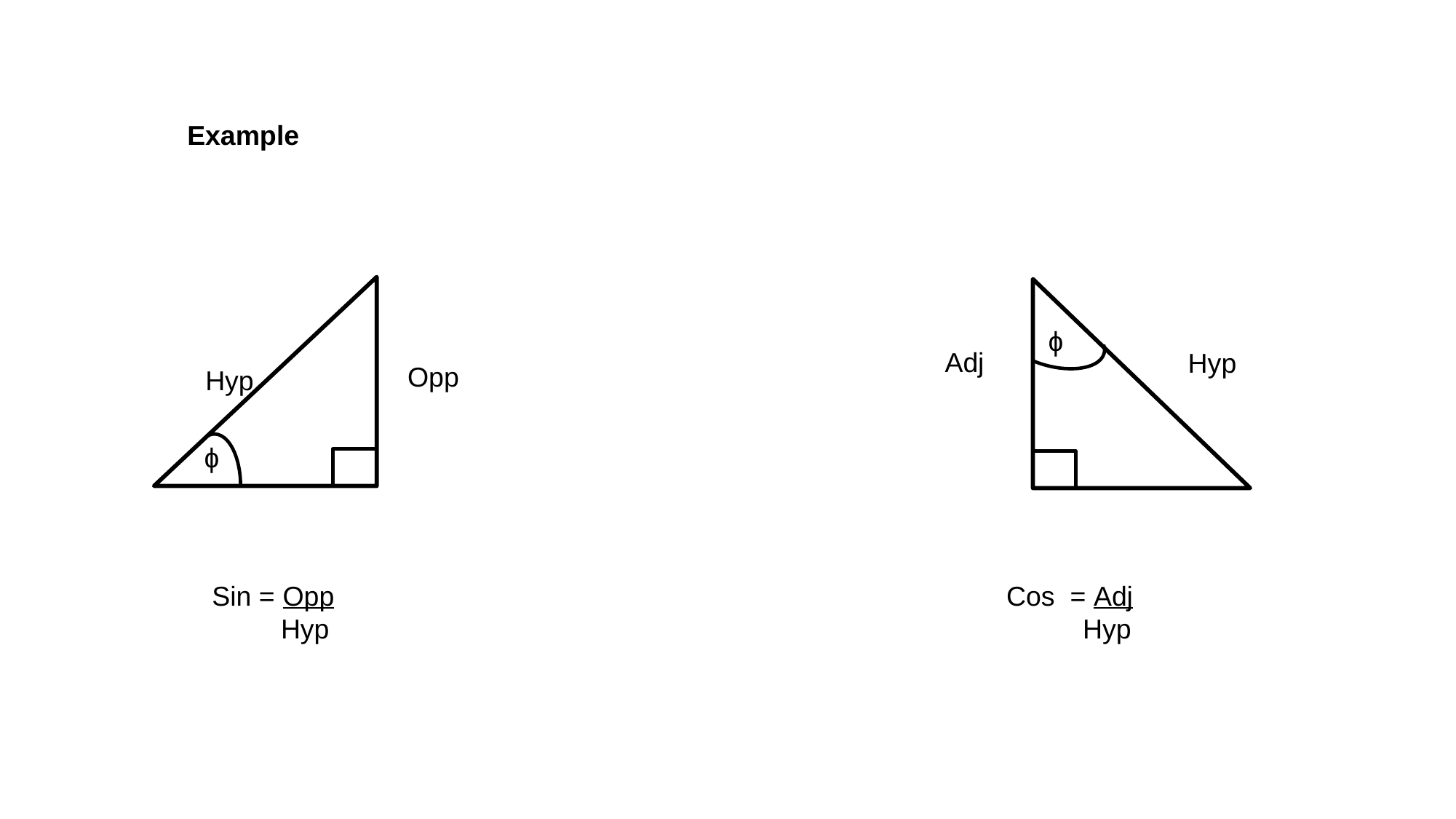

Example

ɸ
Adj
Hyp
Opp
Hyp
ɸ
Sin = Opp
         Hyp
Cos  = Adj
          Hyp